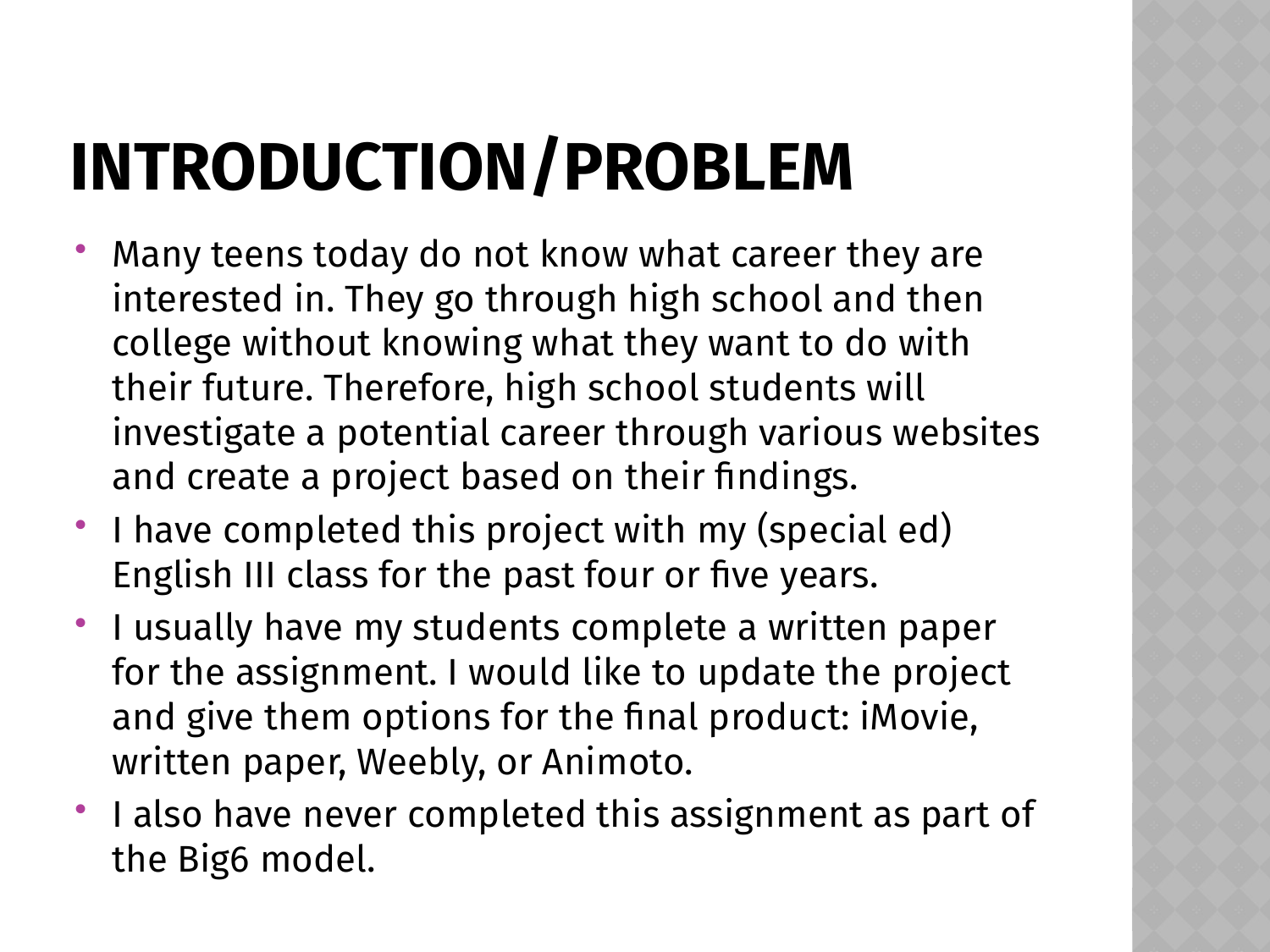

# Introduction/problem
Many teens today do not know what career they are interested in. They go through high school and then college without knowing what they want to do with their future. Therefore, high school students will investigate a potential career through various websites and create a project based on their findings.
I have completed this project with my (special ed) English III class for the past four or five years.
I usually have my students complete a written paper for the assignment. I would like to update the project and give them options for the final product: iMovie, written paper, Weebly, or Animoto.
I also have never completed this assignment as part of the Big6 model.